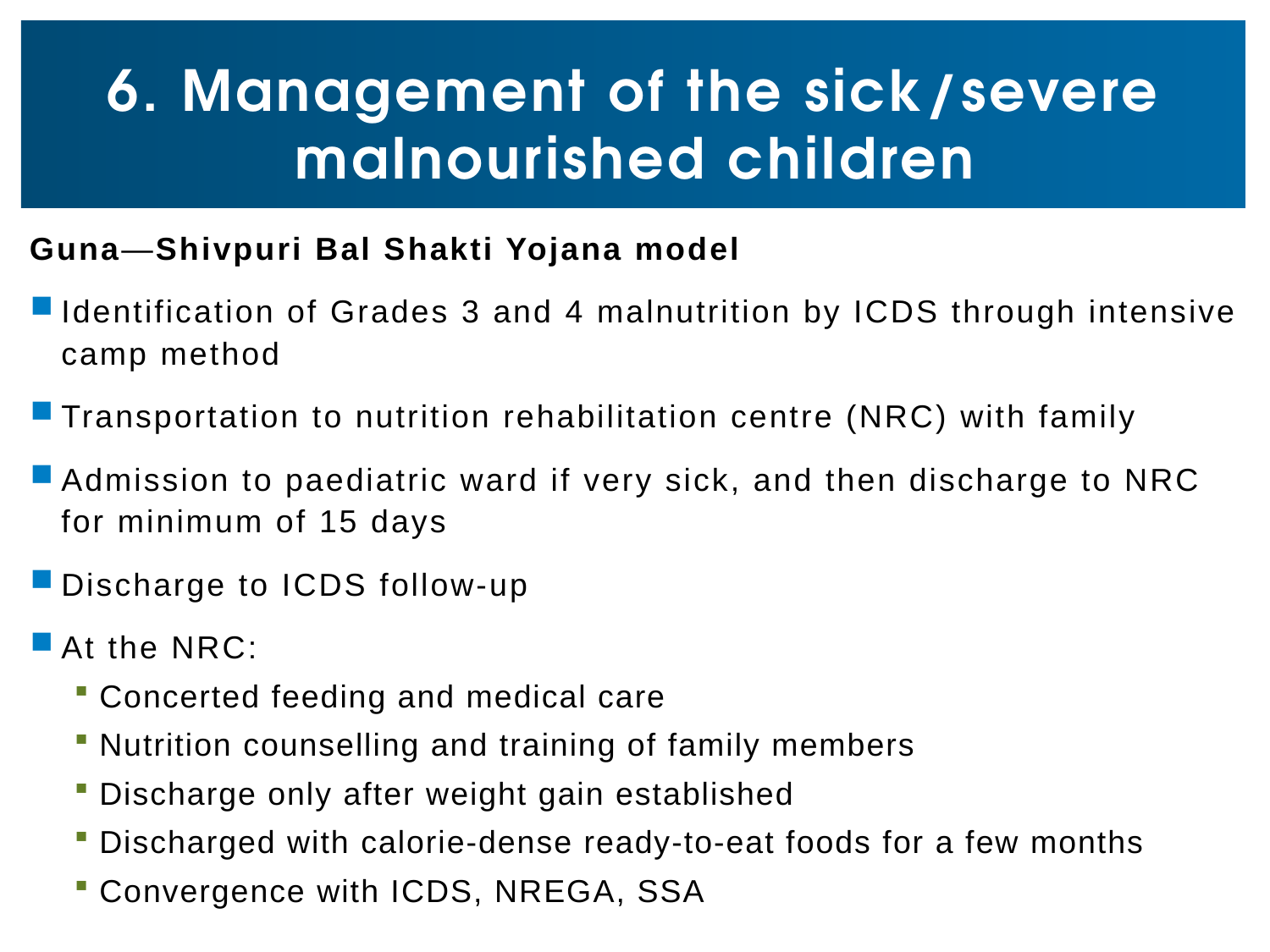

# 6. Management of the sick/severe malnourished children
Guna—Shivpuri Bal Shakti Yojana model
Identification of Grades 3 and 4 malnutrition by ICDS through intensive camp method
Transportation to nutrition rehabilitation centre (NRC) with family
Admission to paediatric ward if very sick, and then discharge to NRC for minimum of 15 days
Discharge to ICDS follow-up
At the NRC:
Concerted feeding and medical care
Nutrition counselling and training of family members
Discharge only after weight gain established
Discharged with calorie-dense ready-to-eat foods for a few months
Convergence with ICDS, NREGA, SSA